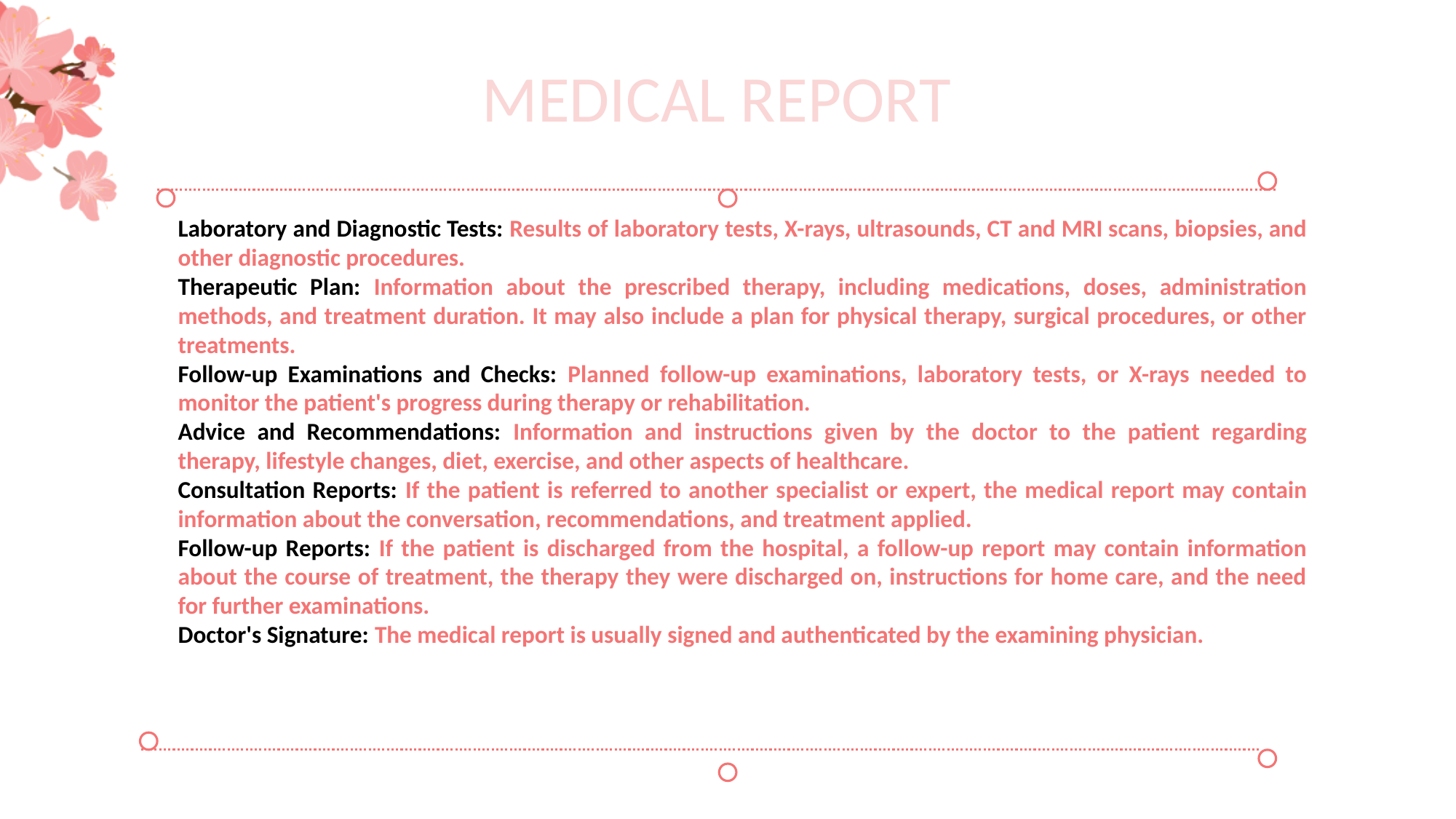

MEDICAL REPORT

Laboratory and Diagnostic Tests: Results of laboratory tests, X-rays, ultrasounds, CT and MRI scans, biopsies, and other diagnostic procedures.
Therapeutic Plan: Information about the prescribed therapy, including medications, doses, administration methods, and treatment duration. It may also include a plan for physical therapy, surgical procedures, or other treatments.
Follow-up Examinations and Checks: Planned follow-up examinations, laboratory tests, or X-rays needed to monitor the patient's progress during therapy or rehabilitation.
Advice and Recommendations: Information and instructions given by the doctor to the patient regarding therapy, lifestyle changes, diet, exercise, and other aspects of healthcare.
Consultation Reports: If the patient is referred to another specialist or expert, the medical report may contain information about the conversation, recommendations, and treatment applied.
Follow-up Reports: If the patient is discharged from the hospital, a follow-up report may contain information about the course of treatment, the therapy they were discharged on, instructions for home care, and the need for further examinations.
Doctor's Signature: The medical report is usually signed and authenticated by the examining physician.